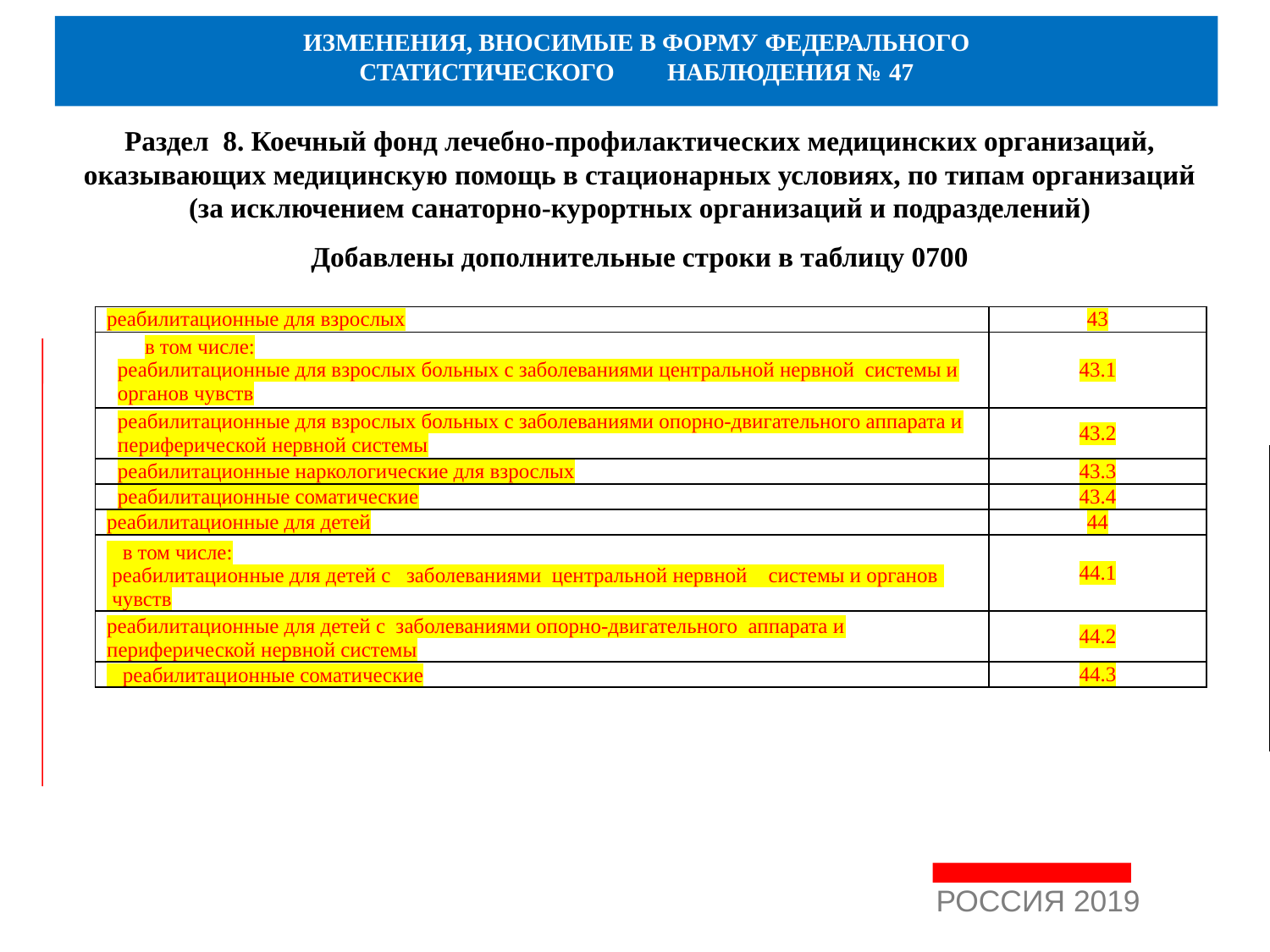

ИЗМЕНЕНИЯ, ВНОСИМЫЕ В ФОРМУ ФЕДЕРАЛЬНОГО
СТАТИСТИЧЕСКОГО	НАБЛЮДЕНИЯ № 47
Раздел  8. Коечный фонд лечебно-профилактических медицинских организаций,
оказывающих медицинскую помощь в стационарных условиях, по типам организаций
(за исключением санаторно-курортных организаций и подразделений)
Добавлены дополнительные строки в таблицу 0700
| реабилитационные для взрослых | 43 |
| --- | --- |
| в том числе: реабилитационные для взрослых больных с заболеваниями центральной нервной системы и органов чувств | 43.1 |
| реабилитационные для взрослых больных с заболеваниями опорно-двигательного аппарата и периферической нервной системы | 43.2 |
| реабилитационные наркологические для взрослых | 43.3 |
| реабилитационные соматические | 43.4 |
| реабилитационные для детей | 44 |
| в том числе: реабилитационные для детей с заболеваниями центральной нервной системы и органов чувств | 44.1 |
| реабилитационные для детей с заболеваниями опорно-двигательного аппарата и периферической нервной системы | 44.2 |
| реабилитационные соматические | 44.3 |

РОССИЯ 2019